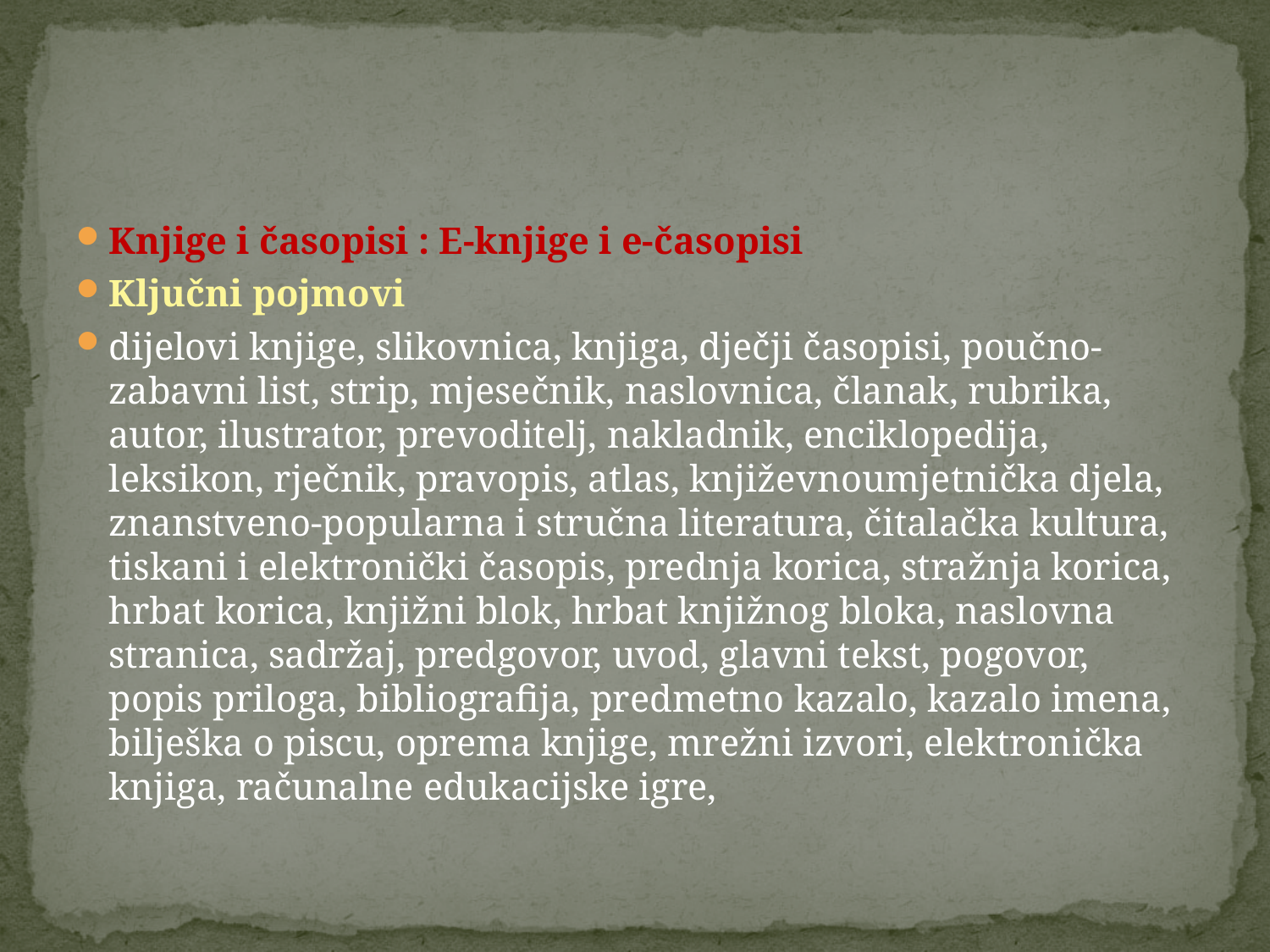

Knjige i časopisi : E-knjige i e-časopisi
Ključni pojmovi
dijelovi knjige, slikovnica, knjiga, dječji časopisi, poučno-zabavni list, strip, mjesečnik, naslovnica, članak, rubrika, autor, ilustrator, prevoditelj, nakladnik, enciklopedija, leksikon, rječnik, pravopis, atlas, književnoumjetnička djela, znanstveno-popularna i stručna literatura, čitalačka kultura, tiskani i elektronički časopis, prednja korica, stražnja korica, hrbat korica, knjižni blok, hrbat knjižnog bloka, naslovna stranica, sadržaj, predgovor, uvod, glavni tekst, pogovor, popis priloga, bibliografija, predmetno kazalo, kazalo imena, bilješka o piscu, oprema knjige, mrežni izvori, elektronička knjiga, računalne edukacijske igre,